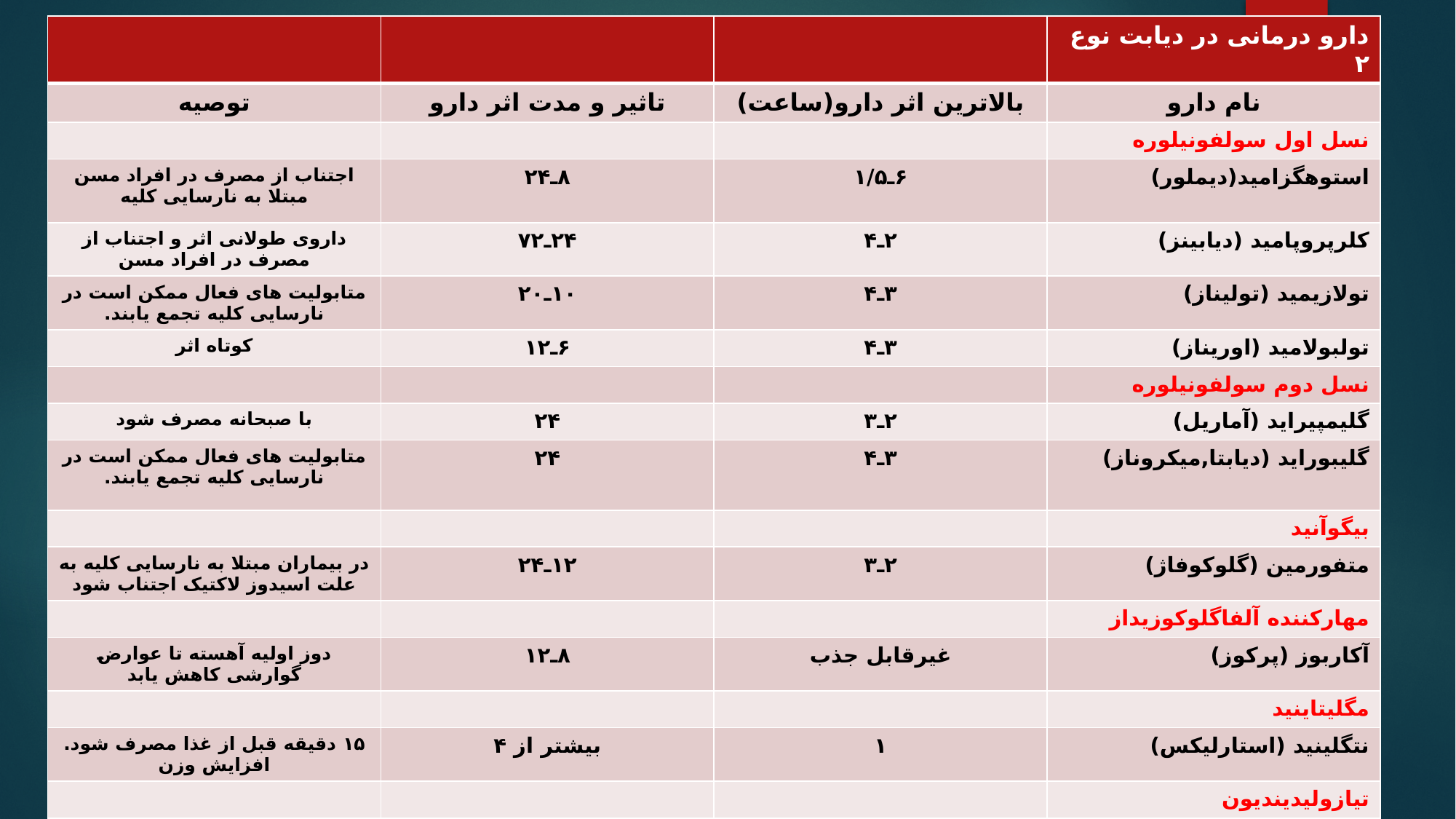

|  |  |  | دارو درمانی در دیابت نوع ۲ |
| --- | --- | --- | --- |
| توصیه | تاثیر و مدت اثر دارو | بالاترین اثر دارو(ساعت) | نام دارو |
|  |  |  | نسل اول سولفونیلوره |
| اجتناب از مصرف در افراد مسن مبتلا به نارسایی کلیه | ۸ـ۲۴ | ۶ـ۱/۵ | استوهگزامید(دیملور) |
| داروی طولانی اثر و اجتناب از مصرف در افراد مسن | ۲۴ـ۷۲ | ۲ـ۴ | کلرپروپامید (دیابینز) |
| متابولیت های فعال ممکن است در نارسایی کلیه تجمع یابند. | ۱۰ـ۲۰ | ۳ـ۴ | تولازیمید (تولیناز) |
| کوتاه اثر | ۶ـ۱۲ | ۳ـ۴ | تولبولامید (اوریناز) |
|  |  |  | نسل دوم سولفونیلوره |
| با صبحانه مصرف شود | ۲۴ | ۲ـ۳ | گلیمپیراید (آماریل) |
| متابولیت های فعال ممکن است در نارسایی کلیه تجمع یابند. | ۲۴ | ۳ـ۴ | گلیبوراید (دیابتا,میکروناز) |
|  |  |  | بیگوآنید |
| در بیماران مبتلا به نارسایی کلیه به علت اسیدوز لاکتیک اجتناب شود | ۱۲ـ۲۴ | ۲ـ۳ | متفورمین (گلوکوفاژ) |
|  |  |  | مهارکننده آلفاگلوکوزیداز |
| دوز اولیه آهسته تا عوارض گوارشی کاهش یابد | ۸ـ۱۲ | غیرقابل جذب | آکاربوز (پرکوز) |
|  |  |  | مگلیتاینید |
| ۱۵ دقیقه قبل از غذا مصرف شود. افزایش وزن | بیشتر از ۴ | ۱ | نتگلینید (استارلیکس) |
|  |  |  | تیازولیدیندیون |
| عملکرد کبد کنترل شود. ادم و افزایش وزن | ۱۲ـ۲۴ | ۲ | پیوگلیتازون (آکتوز) |